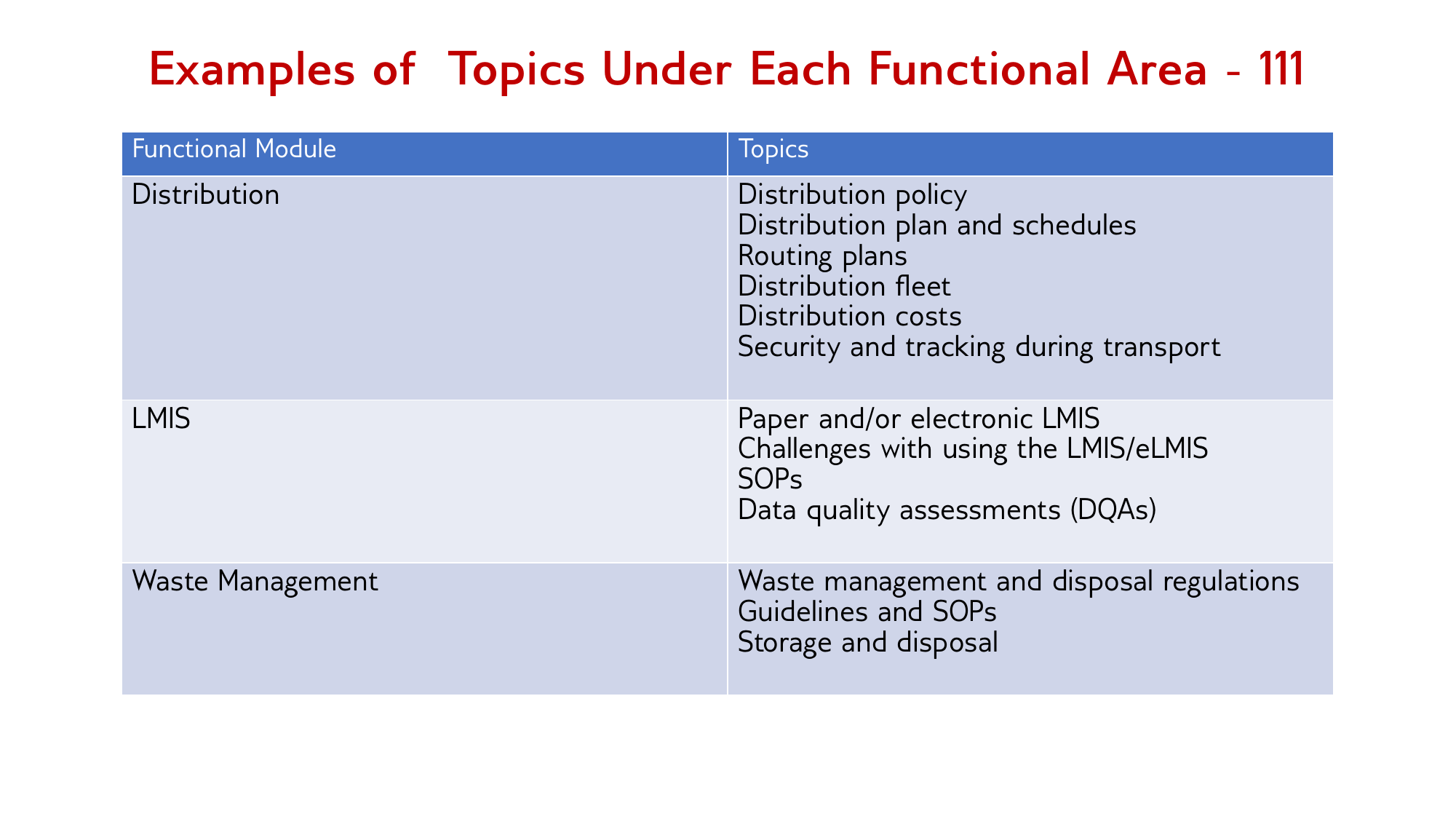

# Examples of  Topics Under Each Functional Area - 111
| Functional Module | Topics |
| --- | --- |
| Distribution | Distribution policy Distribution plan and schedules Routing plans Distribution fleet Distribution costs Security and tracking during transport |
| LMIS | Paper and/or electronic LMIS Challenges with using the LMIS/eLMIS SOPs Data quality assessments (DQAs) |
| Waste Management | Waste management and disposal regulations Guidelines and SOPs Storage and disposal |